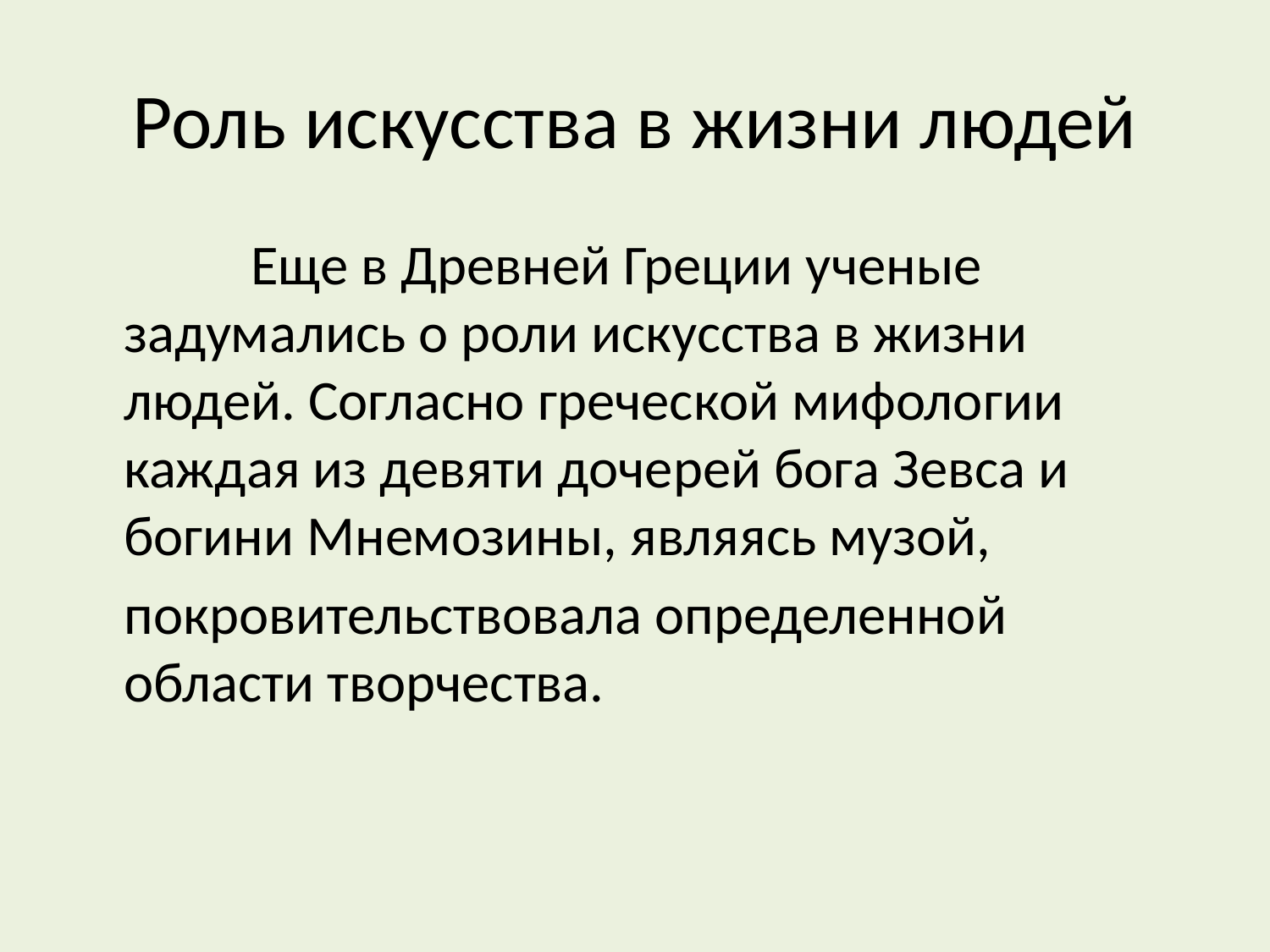

# Роль искусства в жизни людей
		Еще в Древней Греции ученые задумались о роли искусства в жизни людей. Согласно греческой мифологии каждая из девяти дочерей бога Зевса и богини Мнемозины, являясь музой,
	покровительствовала определенной области творчества.